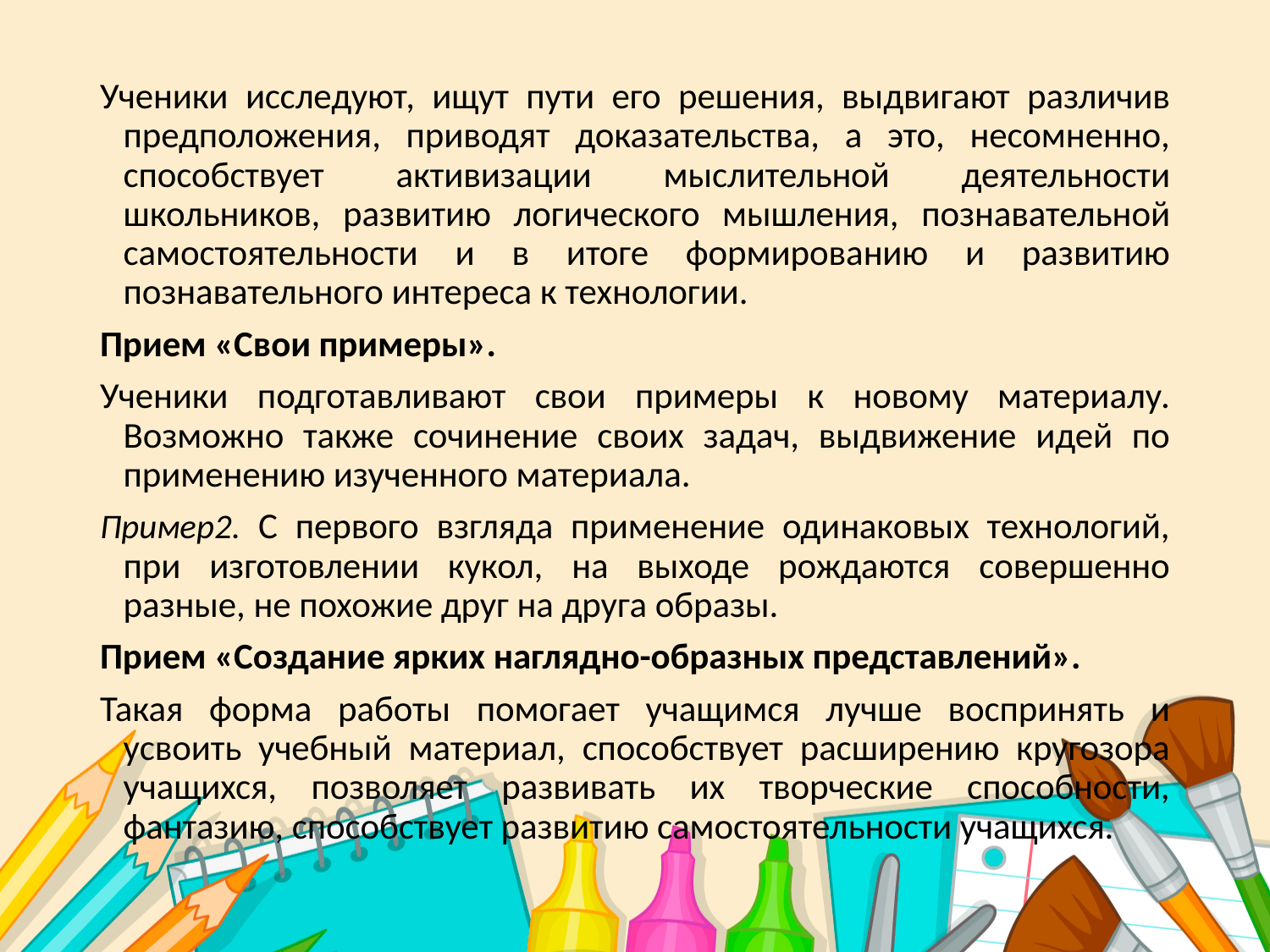

Ученики исследуют, ищут пути его решения, выдвигают различив предположения, приводят доказательства, а это, несомненно, способствует активизации мыслительной деятельности школьников, развитию логического мышления, познавательной самостоятельности и в итоге формированию и развитию познавательного интереса к технологии.
Прием «Свои примеры».
Ученики подготавливают свои примеры к новому материалу. Возможно также сочинение своих задач, выдвижение идей по применению изученного материала.
Пример2. С первого взгляда применение одинаковых технологий, при изготовлении кукол, на выходе рождаются совершенно разные, не похожие друг на друга образы.
Прием «Создание ярких наглядно-образных представлений».
Такая форма работы помогает учащимся лучше воспринять и усвоить учебный материал, способствует расширению кругозора учащихся, позволяет развивать их творческие способности, фантазию, способствует развитию самостоятельности учащихся.